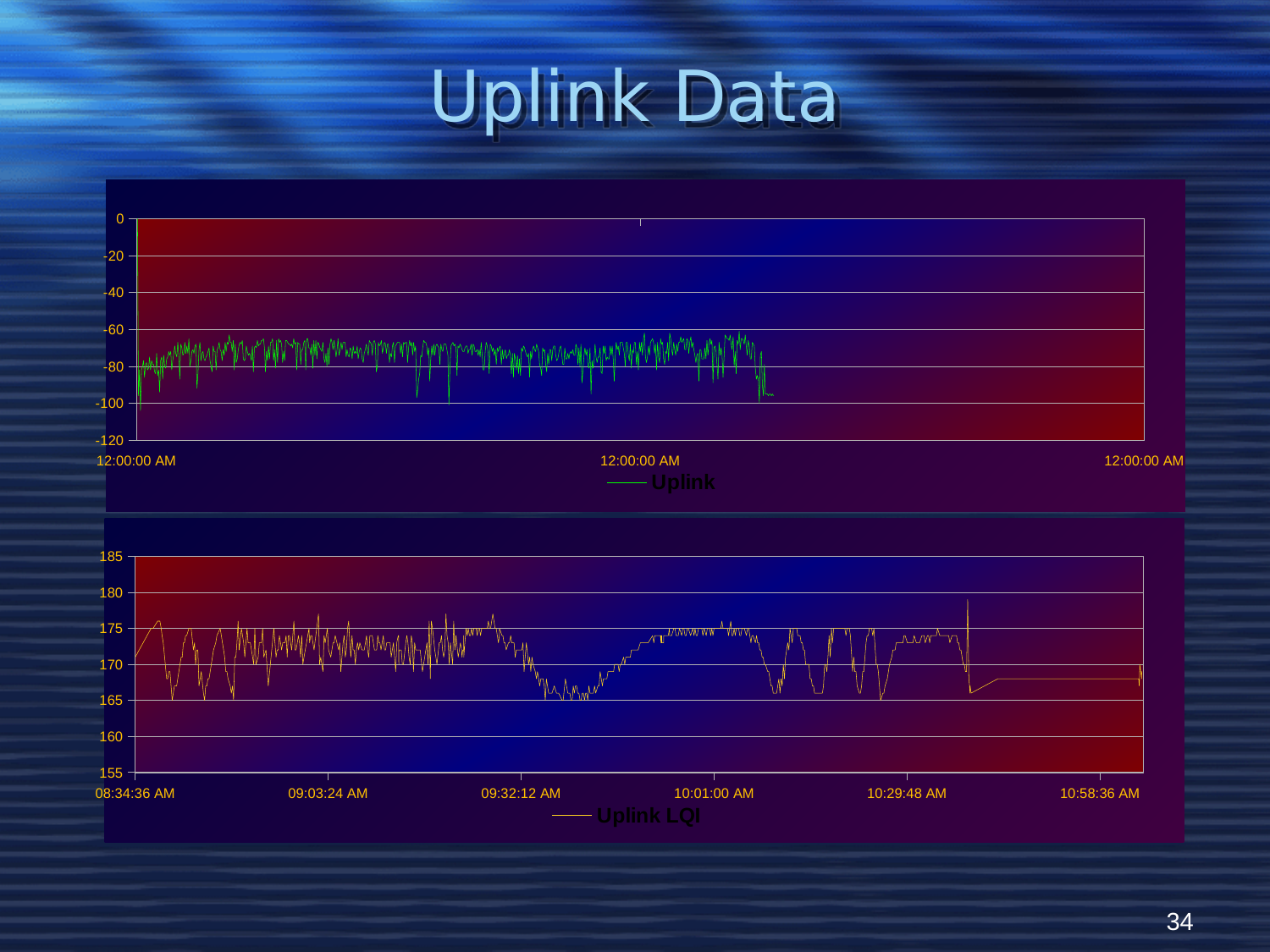

# Uplink Data

### Chart

| Category | Uplink |
|---|---|

### Chart

| Category | Uplink LQI |
|---|---|
34